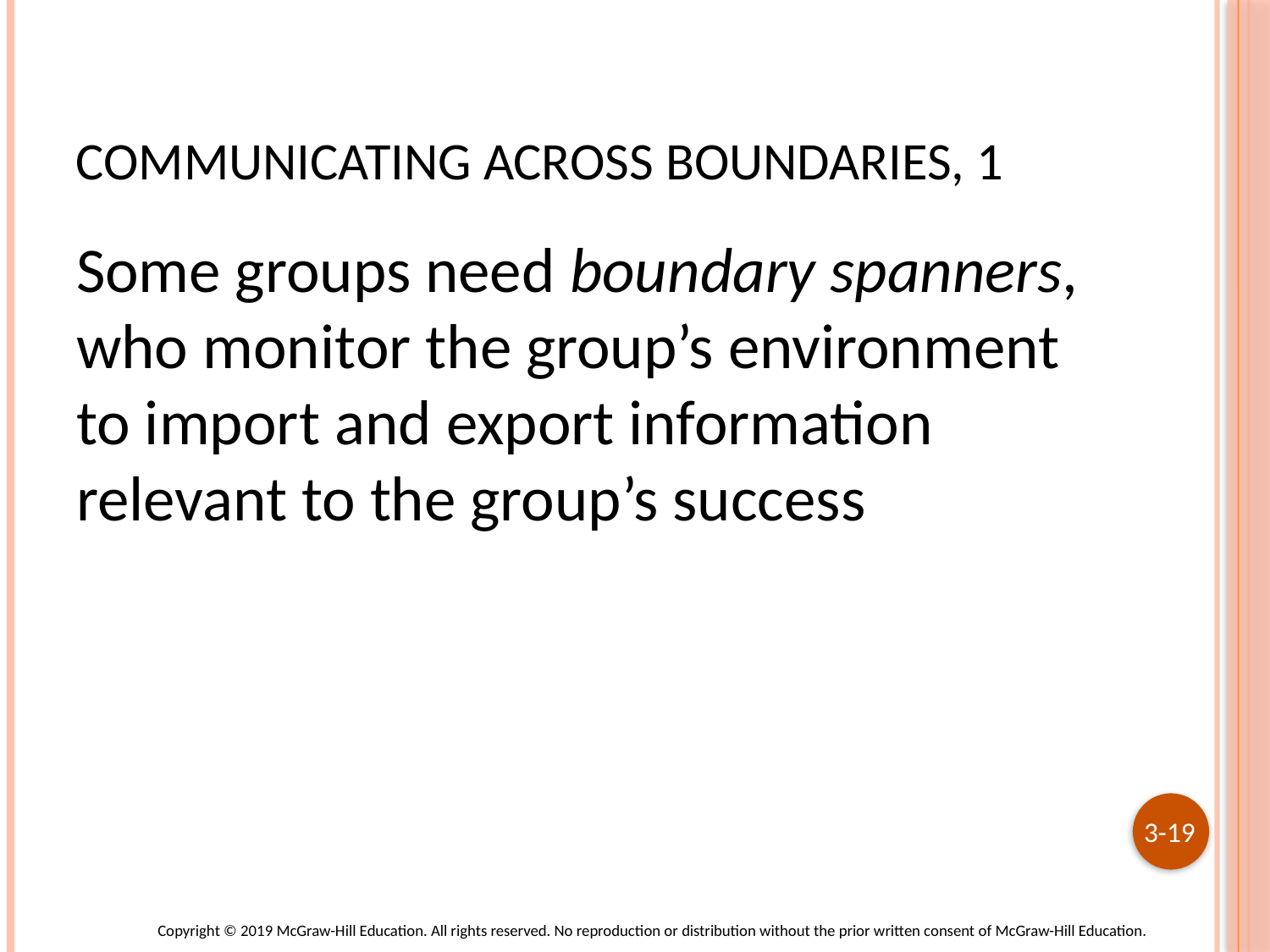

# Communicating across Boundaries, 1
Some groups need boundary spanners, who monitor the group’s environment to import and export information relevant to the group’s success